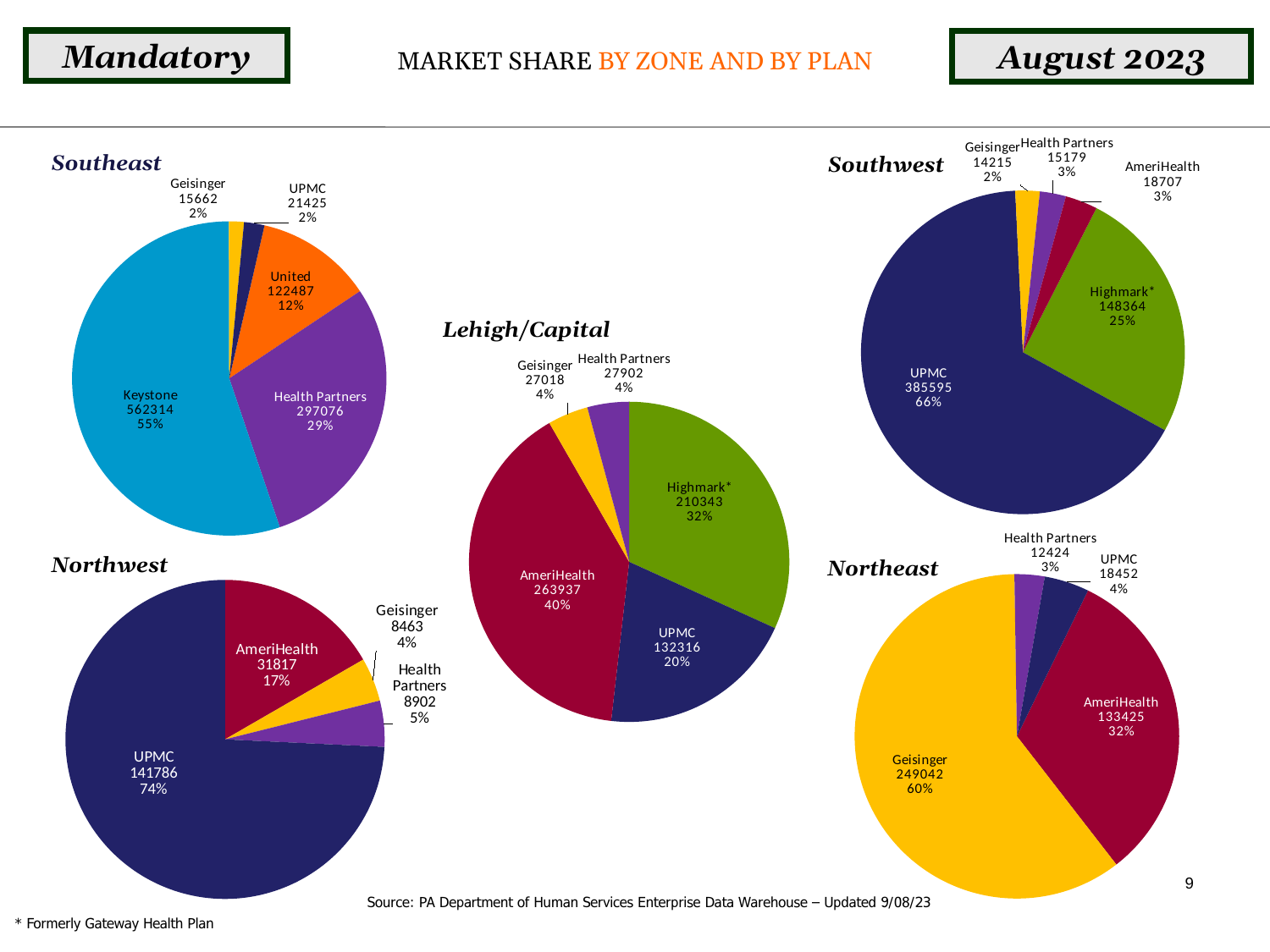

Mandatory
August 2023
MARKET SHARE BY ZONE AND BY PLAN

### Chart

| Category |  |  |
|---|---|---|
| Highmark* | 148364.0 | 0.2548946843967976 |
| UPMC | 385595.0 | 0.6624660687901591 |
| Geisinger | 14215.0 | 0.02442188090574855 |
| Health Partners | 15179.0 | 0.026078067553173212 |
| AmeriHealth | 18707.0 | 0.03213929835412157 |

### Chart

| Category |  |  |
|---|---|---|
| United | 122487.0 | 0.12020738711083022 |
| Health Partners | 297076.0 | 0.29154710078079304 |
| Keystone | 562314.0 | 0.5518487404854342 |
| Geisinger | 15662.0 | 0.015370513580460154 |
| UPMC | 21425.0 | 0.021026258042482364 |
Southeast
Southwest
Lehigh/Capital

### Chart

| Category |  |  |
|---|---|---|
| Highmark* | 210343.0 | 0.317971145066786 |
| UPMC | 132316.0 | 0.20001934949419212 |
| AmeriHealth | 263937.0 | 0.39898808192092106 |
| Geisinger | 27018.0 | 0.04084254953772849 |
| Health Partners | 27902.0 | 0.04217887398037236 |

### Chart

| Category |  |  |
|---|---|---|
| AmeriHealth | 31817.0 | 0.16660906539315487 |
| Geisinger | 8463.0 | 0.044316325248209124 |
| Health Partners | 8902.0 | 0.04661513970927066 |
| UPMC | 141786.0 | 0.7424594696493654 |

### Chart

| Category |  |  |
|---|---|---|
| AmeriHealth | 133425.0 | 0.322794870119973 |
| Geisinger | 249042.0 | 0.6025068768552994 |
| Health Partners | 12424.0 | 0.030057361561705413 |
| UPMC | 18452.0 | 0.044640891463022234 |
Northwest
Northeast
9
Source: PA Department of Human Services Enterprise Data Warehouse – Updated 9/08/23
* Formerly Gateway Health Plan